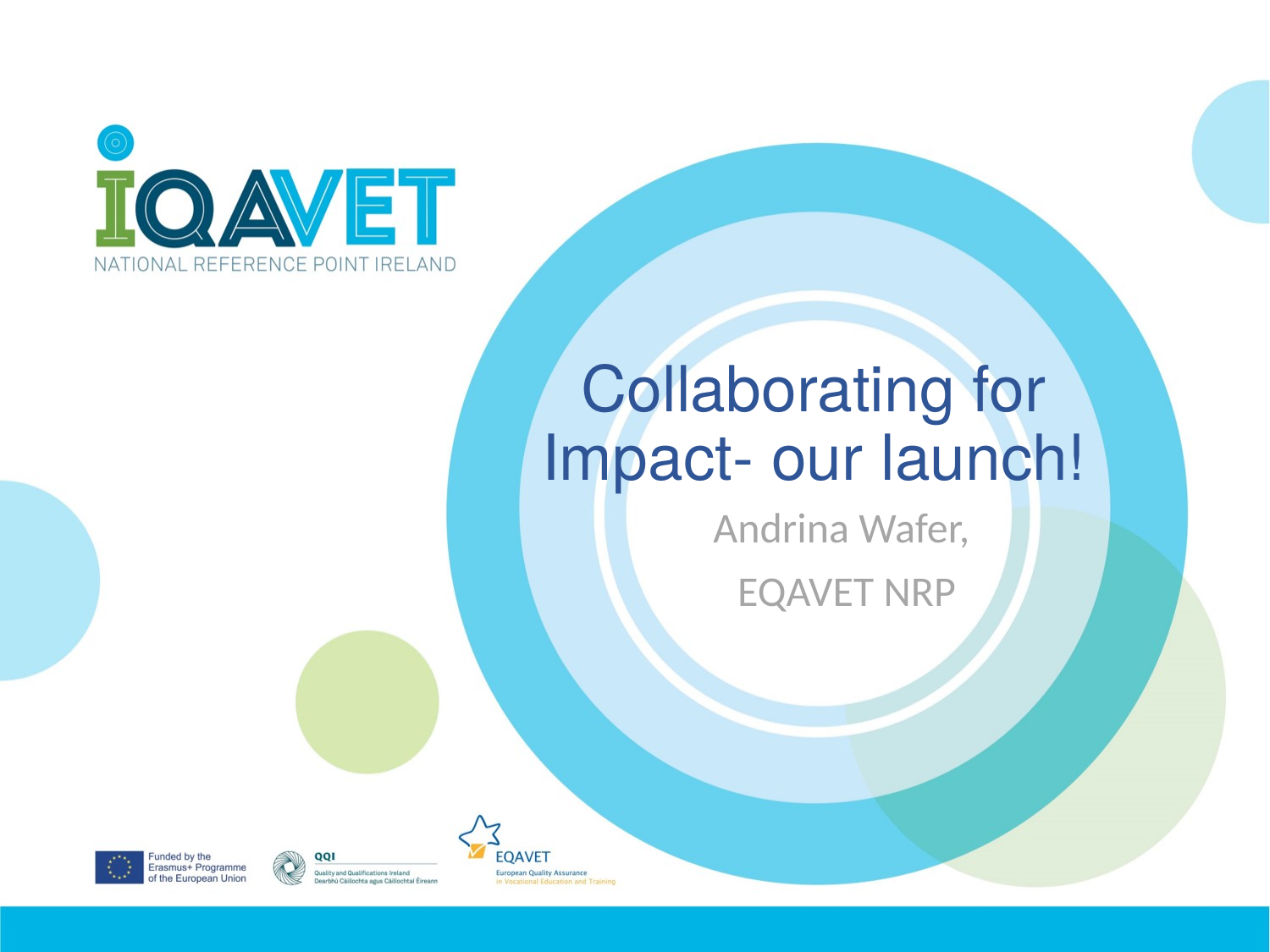

# Collaborating for Impact- our launch!
Andrina Wafer,
EQAVET NRP